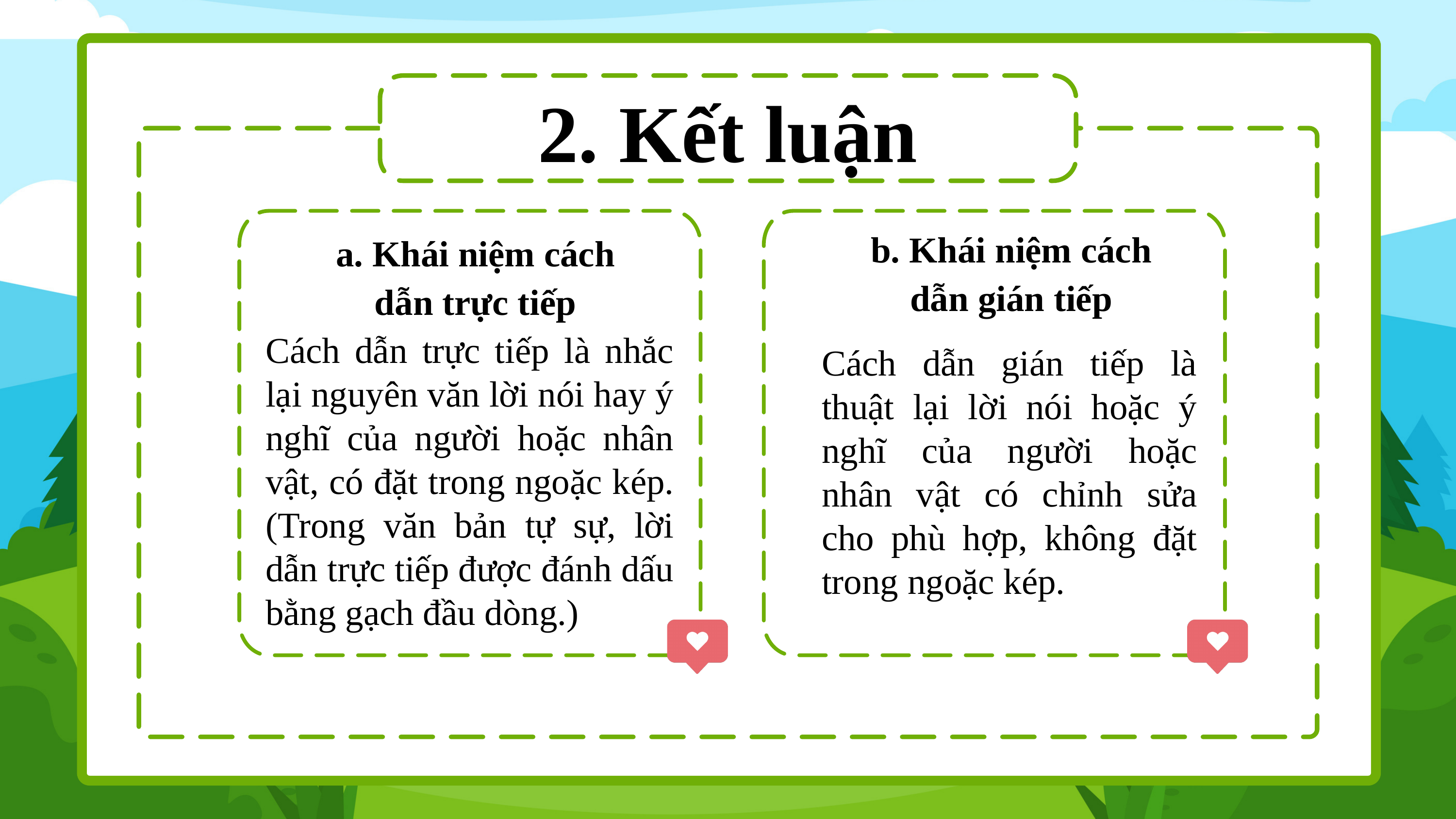

2. Kết luận

b. Khái niệm cách dẫn gián tiếp
a. Khái niệm cách dẫn trực tiếp
Cách dẫn trực tiếp là nhắc lại nguyên văn lời nói hay ý nghĩ của người hoặc nhân vật, có đặt trong ngoặc kép. (Trong văn bản tự sự, lời dẫn trực tiếp được đánh dấu bằng gạch đầu dòng.)
Cách dẫn gián tiếp là thuật lại lời nói hoặc ý nghĩ của người hoặc nhân vật có chỉnh sửa cho phù hợp, không đặt trong ngoặc kép.